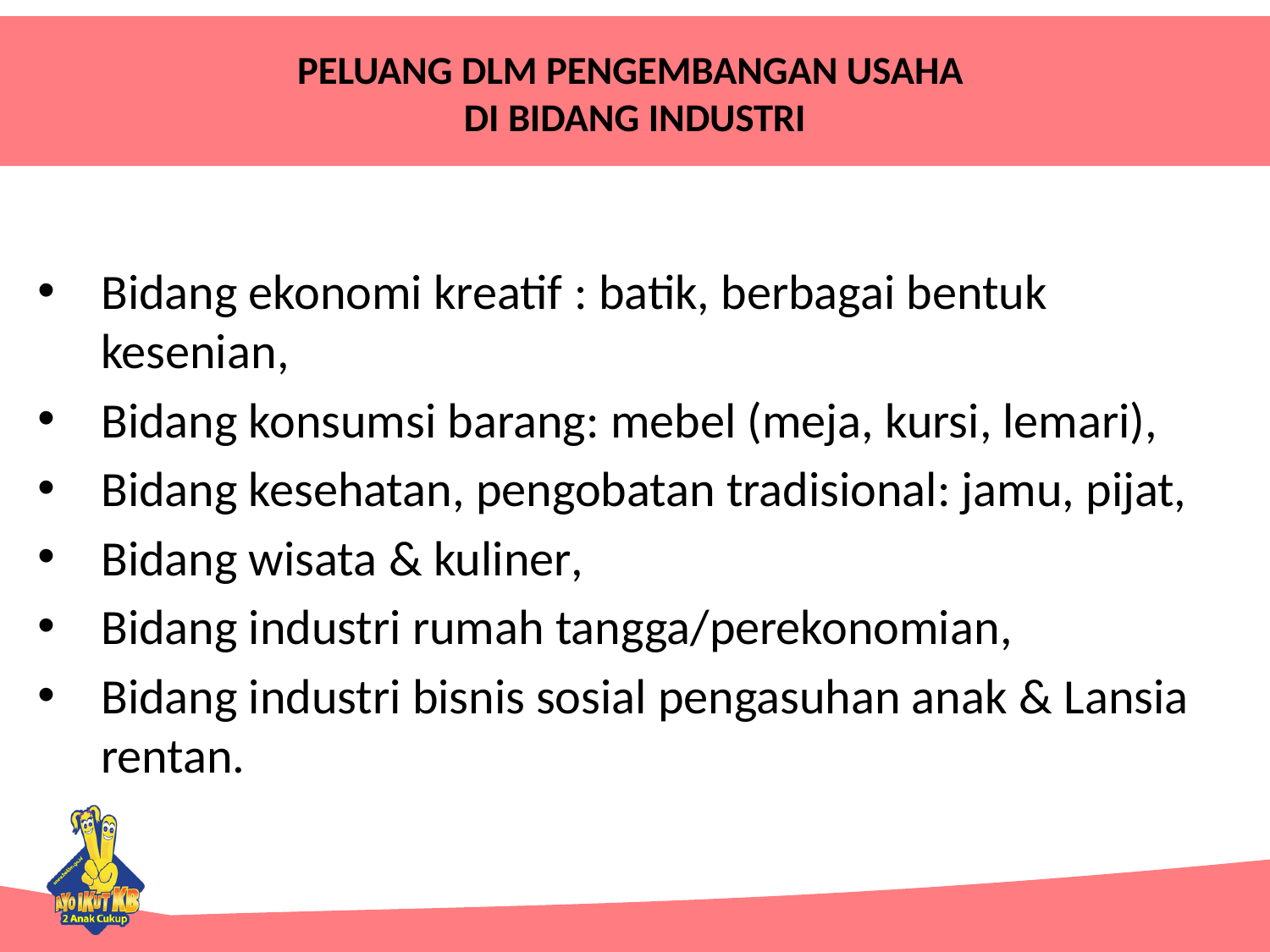

# PELUANG DLM PENGEMBANGAN USAHA DI BIDANG INDUSTRI

Bidang ekonomi kreatif : batik, berbagai bentuk kesenian,
Bidang konsumsi barang: mebel (meja, kursi, lemari),
Bidang kesehatan, pengobatan tradisional: jamu, pijat,
Bidang wisata & kuliner,
Bidang industri rumah tangga/perekonomian,
Bidang industri bisnis sosial pengasuhan anak & Lansia rentan.